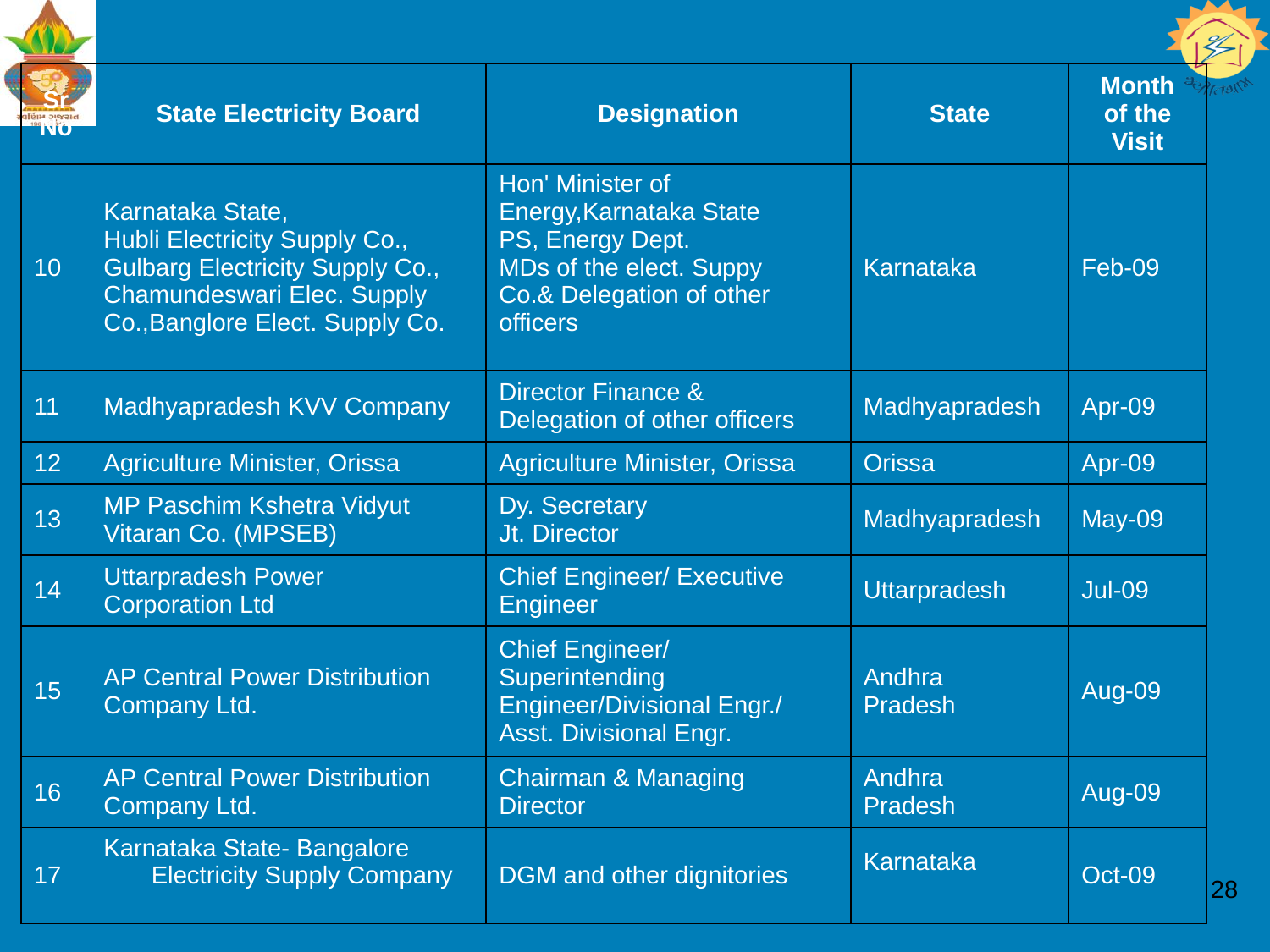

| Sr No | State Electricity Board | Designation | State | Month of the Visit |
| --- | --- | --- | --- | --- |
| 10 | Karnataka State, Hubli Electricity Supply Co., Gulbarg Electricity Supply Co., Chamundeswari Elec. Supply Co.,Banglore Elect. Supply Co. | Hon' Minister of Energy,Karnataka State PS, Energy Dept. MDs of the elect. Suppy Co.& Delegation of other officers | Karnataka | Feb-09 |
| 11 | Madhyapradesh KVV Company | Director Finance & Delegation of other officers | Madhyapradesh | Apr-09 |
| 12 | Agriculture Minister, Orissa | Agriculture Minister, Orissa | Orissa | Apr-09 |
| 13 | MP Paschim Kshetra Vidyut Vitaran Co. (MPSEB) | Dy. Secretary Jt. Director | Madhyapradesh | May-09 |
| 14 | Uttarpradesh Power Corporation Ltd | Chief Engineer/ Executive Engineer | Uttarpradesh | Jul-09 |
| 15 | AP Central Power Distribution Company Ltd. | Chief Engineer/ Superintending Engineer/Divisional Engr./ Asst. Divisional Engr. | Andhra Pradesh | Aug-09 |
| 16 | AP Central Power Distribution Company Ltd. | Chairman & Managing Director | Andhra Pradesh | Aug-09 |
| 17 | Karnataka State- Bangalore Electricity Supply Company | DGM and other dignitories | Karnataka | Oct-09 |
28